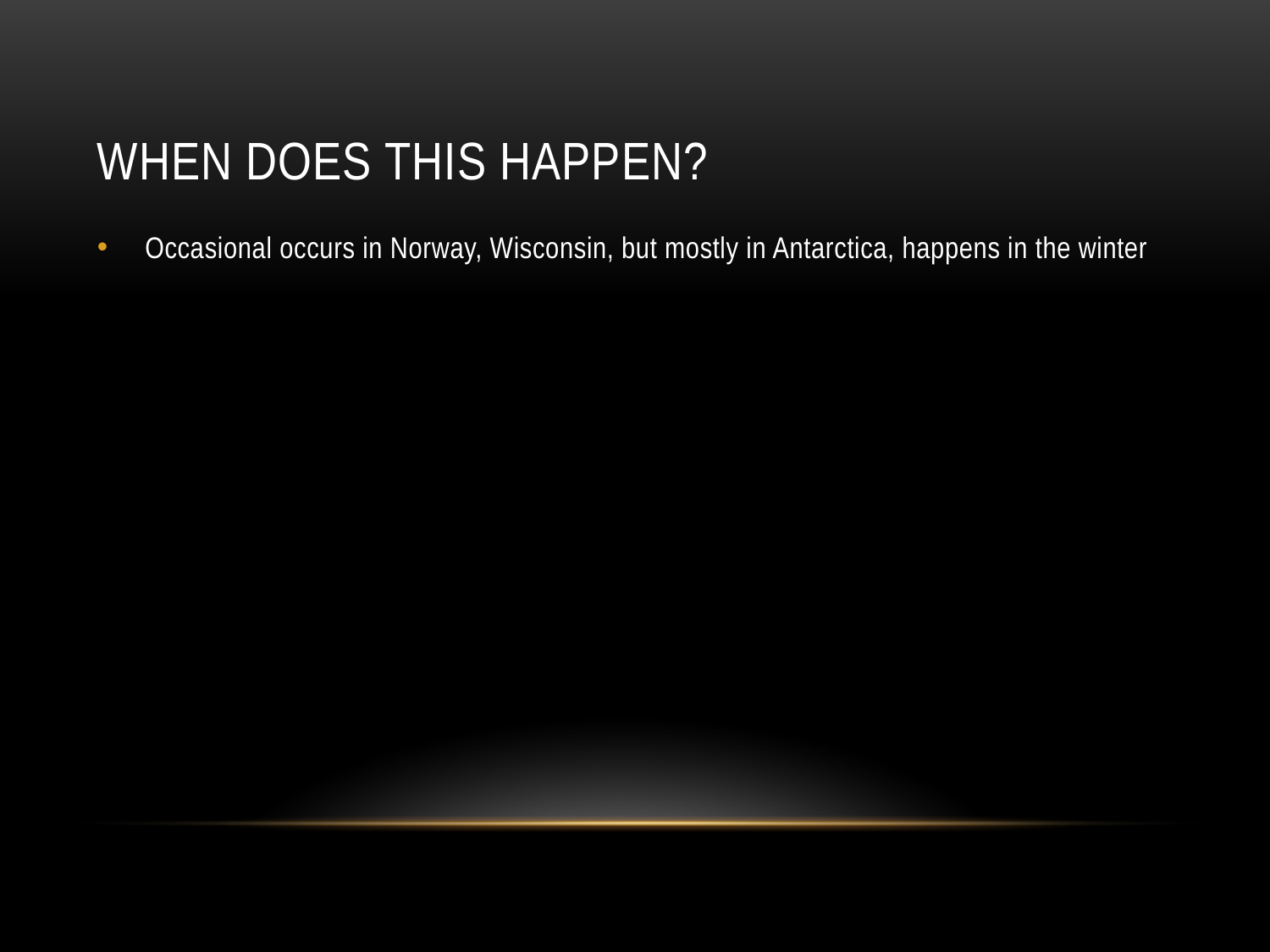

# When does this happen?
Occasional occurs in Norway, Wisconsin, but mostly in Antarctica, happens in the winter